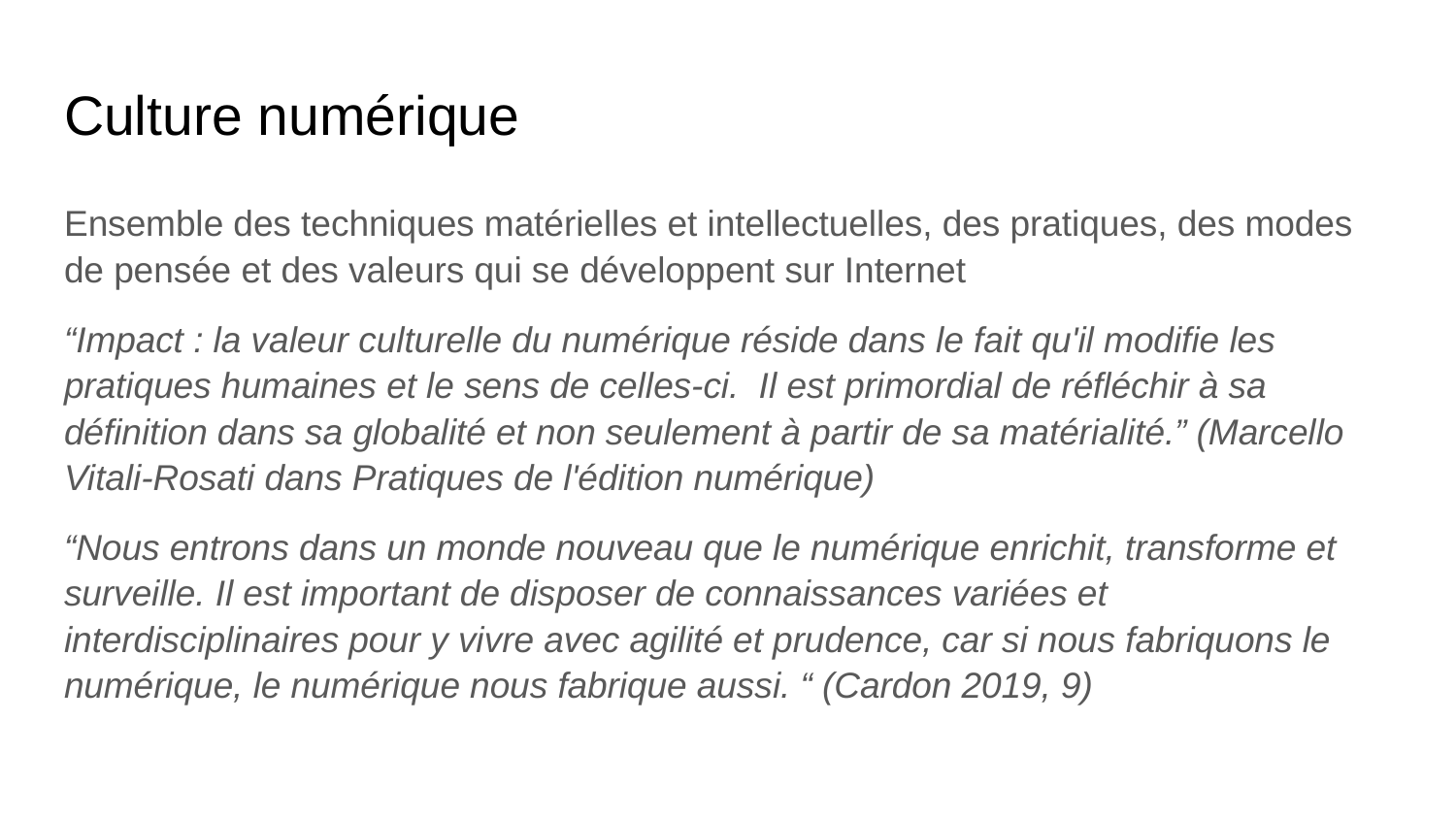

# Culture numérique
Ensemble des techniques matérielles et intellectuelles, des pratiques, des modes de pensée et des valeurs qui se développent sur Internet
“Impact : la valeur culturelle du numérique réside dans le fait qu'il modifie les pratiques humaines et le sens de celles-ci.  Il est primordial de réfléchir à sa définition dans sa globalité et non seulement à partir de sa matérialité.” (Marcello Vitali-Rosati dans Pratiques de l'édition numérique)
“Nous entrons dans un monde nouveau que le numérique enrichit, transforme et surveille. Il est important de disposer de connaissances variées et interdisciplinaires pour y vivre avec agilité et prudence, car si nous fabriquons le numérique, le numérique nous fabrique aussi. “ (Cardon 2019, 9)